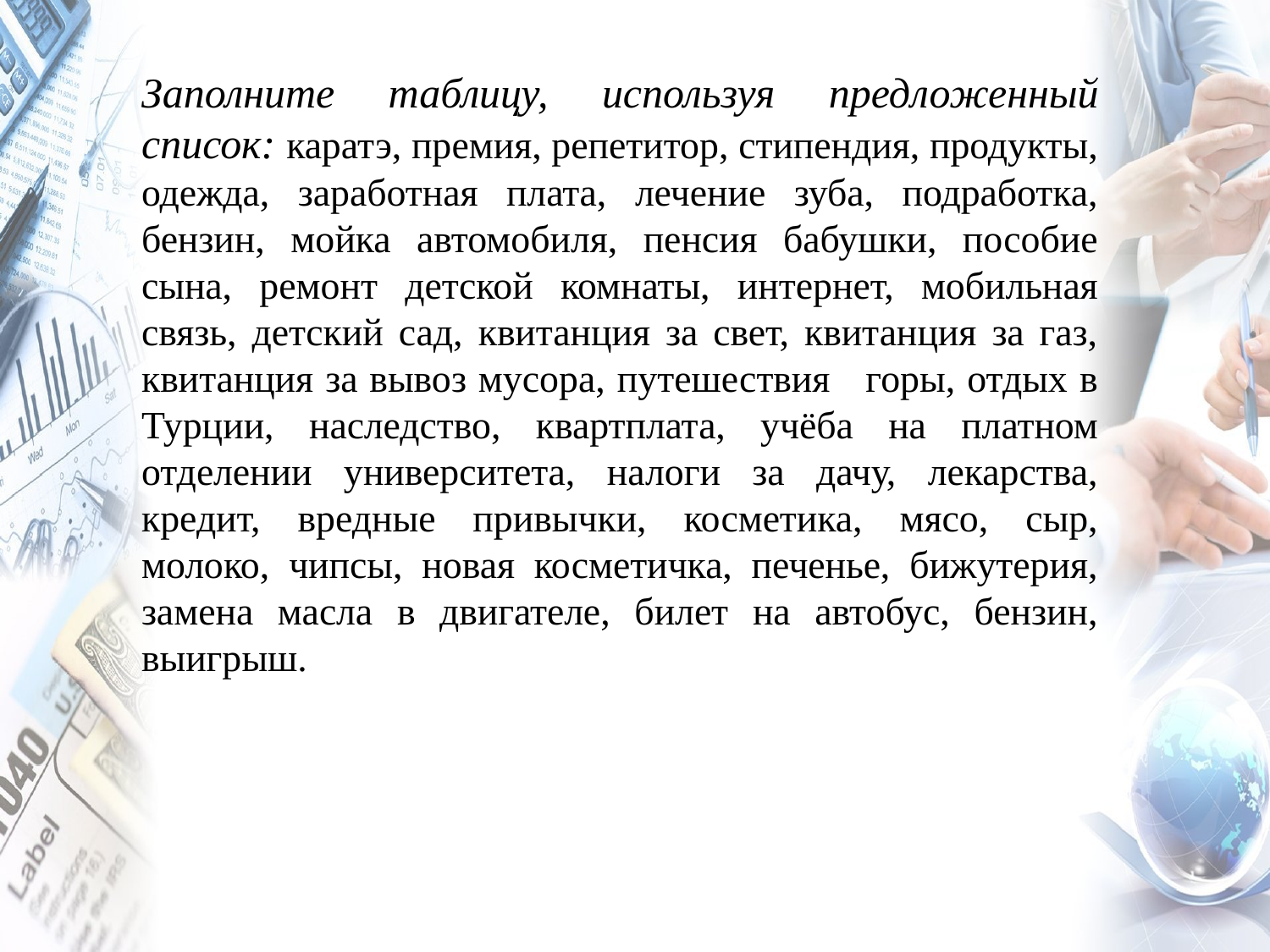

Заполните таблицу, используя предложенный список: каратэ, премия, репетитор, стипендия, продукты, одежда, заработная плата, лечение зуба, подработка, бензин, мойка автомобиля, пенсия бабушки, пособие сына, ремонт детской комнаты, интернет, мобильная связь, детский сад, квитанция за свет, квитанция за газ, квитанция за вывоз мусора, путешествия   горы, отдых в Турции, наследство, квартплата, учёба на платном отделении университета, налоги за дачу, лекарства, кредит, вредные привычки, косметика, мясо, сыр, молоко, чипсы, новая косметичка, печенье, бижутерия, замена масла в двигателе, билет на автобус, бензин, выигрыш.